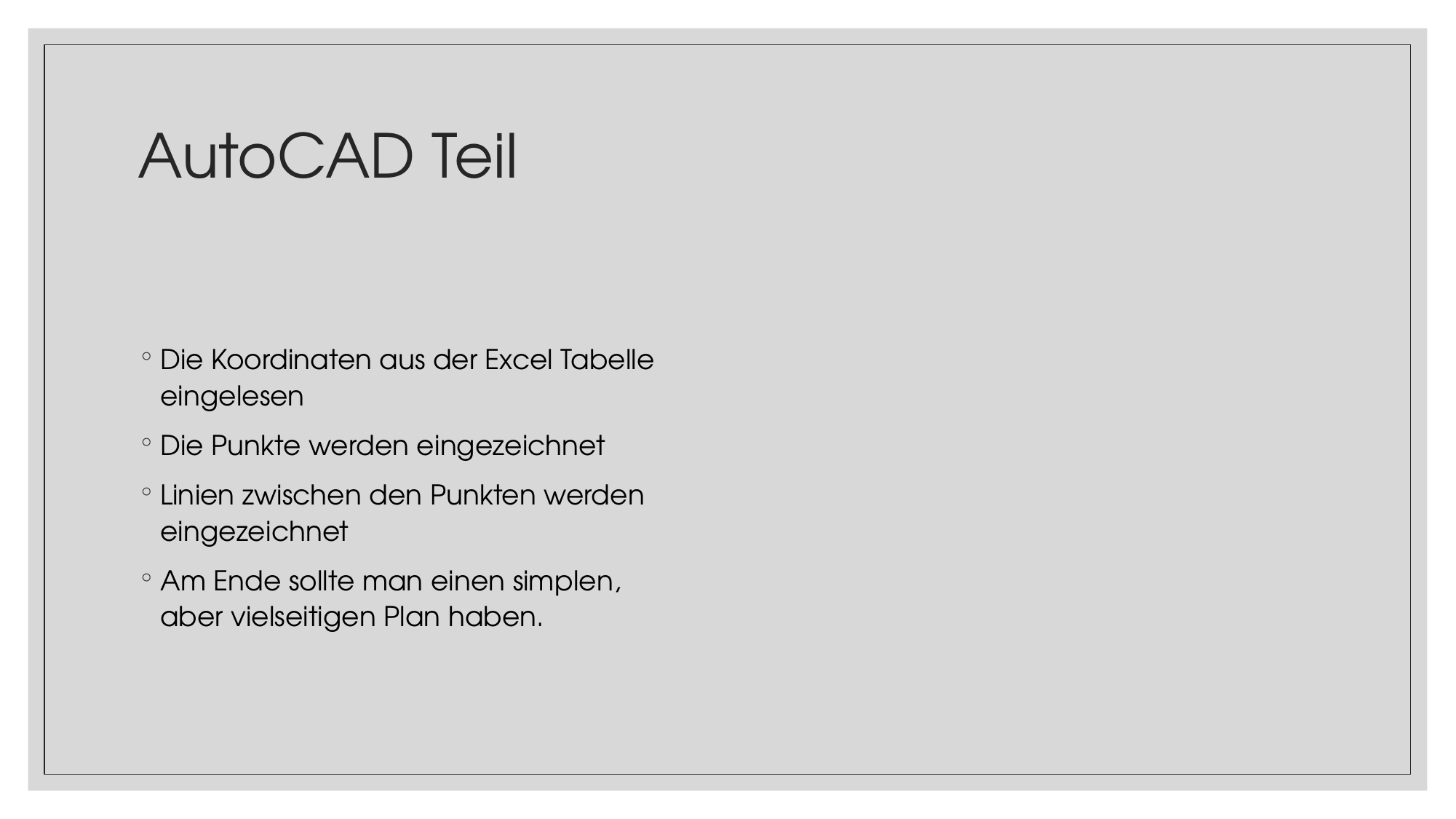

# AutoCAD Teil
Die Koordinaten aus der Excel Tabelle eingelesen
Die Punkte werden eingezeichnet
Linien zwischen den Punkten werden eingezeichnet
Am Ende sollte man einen simplen, aber vielseitigen Plan haben.